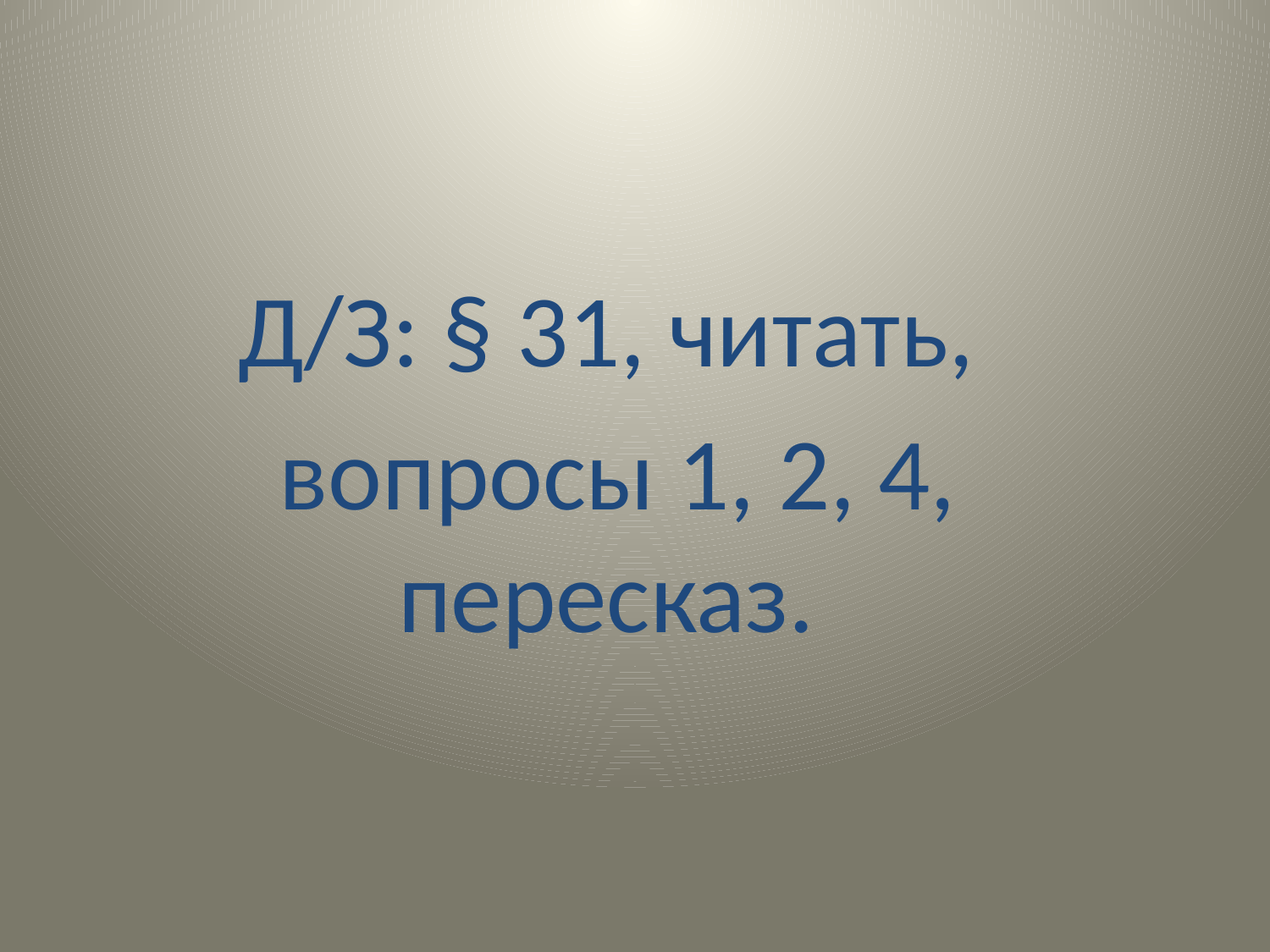

Д/З: § 31, читать,
 вопросы 1, 2, 4, пересказ.